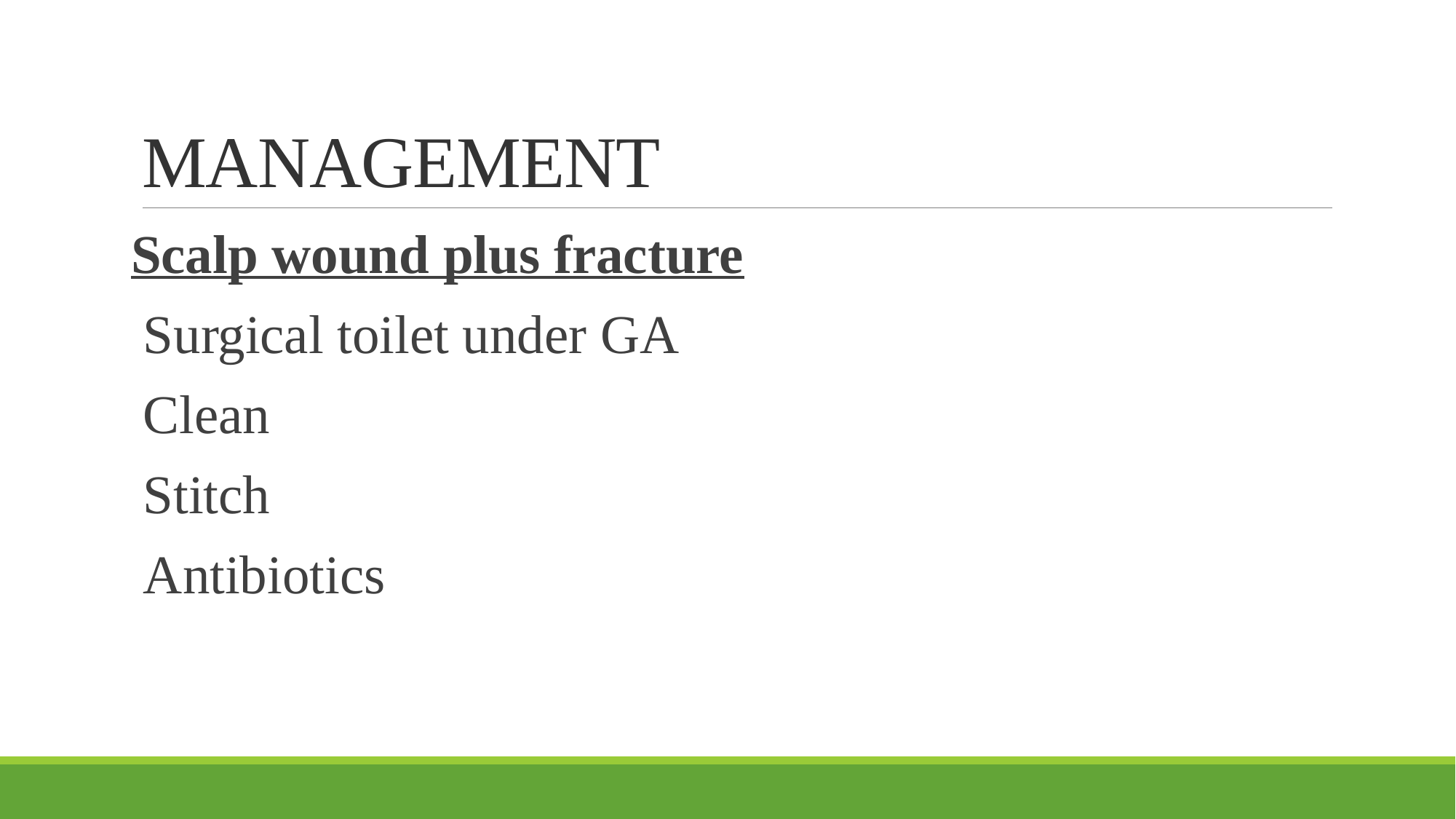

# MANAGEMENT
Scalp wound plus fracture
Surgical toilet under GA
Clean
Stitch
Antibiotics